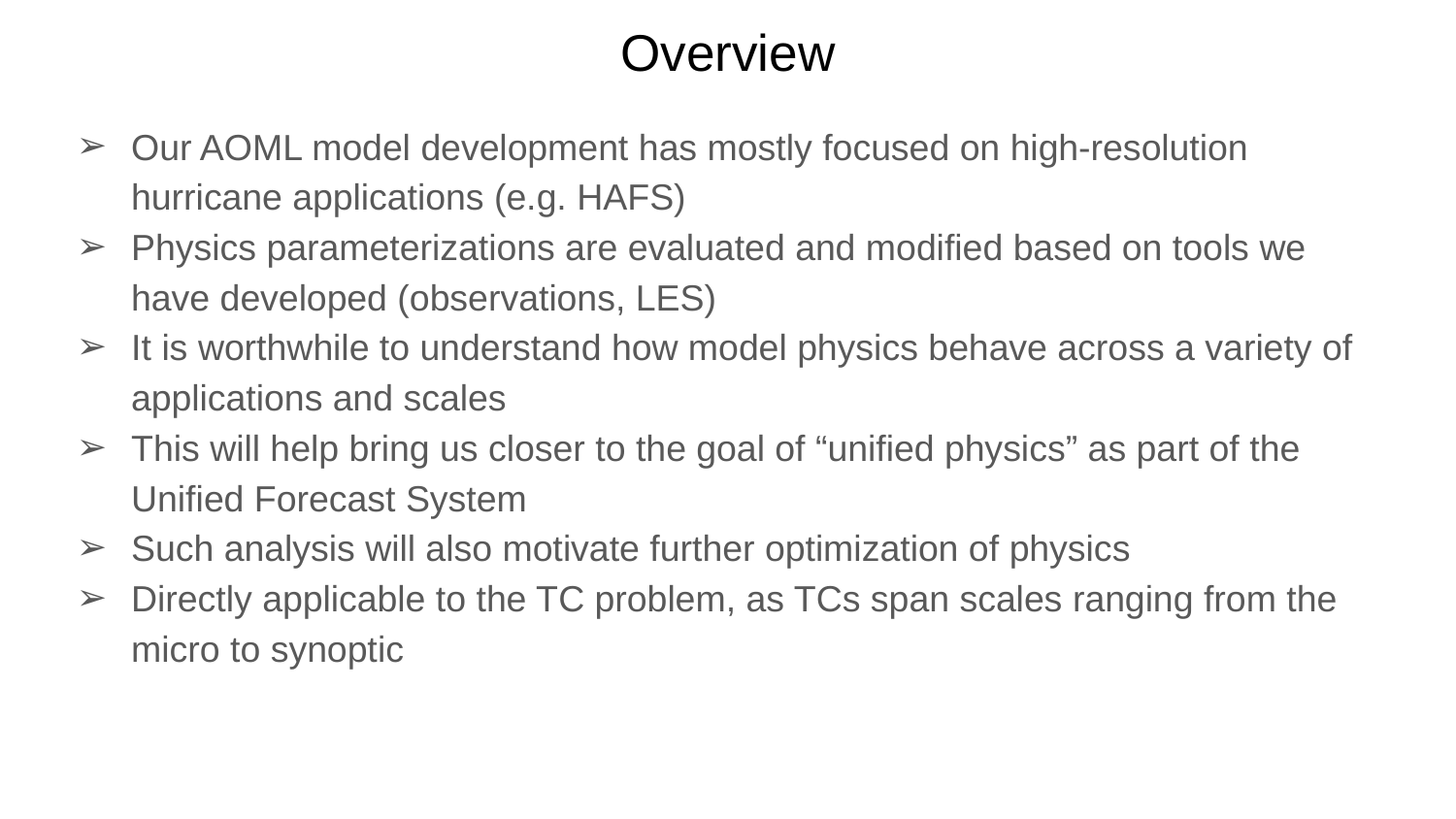

# Overview
Our AOML model development has mostly focused on high-resolution hurricane applications (e.g. HAFS)
Physics parameterizations are evaluated and modified based on tools we have developed (observations, LES)
It is worthwhile to understand how model physics behave across a variety of applications and scales
This will help bring us closer to the goal of “unified physics” as part of the Unified Forecast System
Such analysis will also motivate further optimization of physics
Directly applicable to the TC problem, as TCs span scales ranging from the micro to synoptic